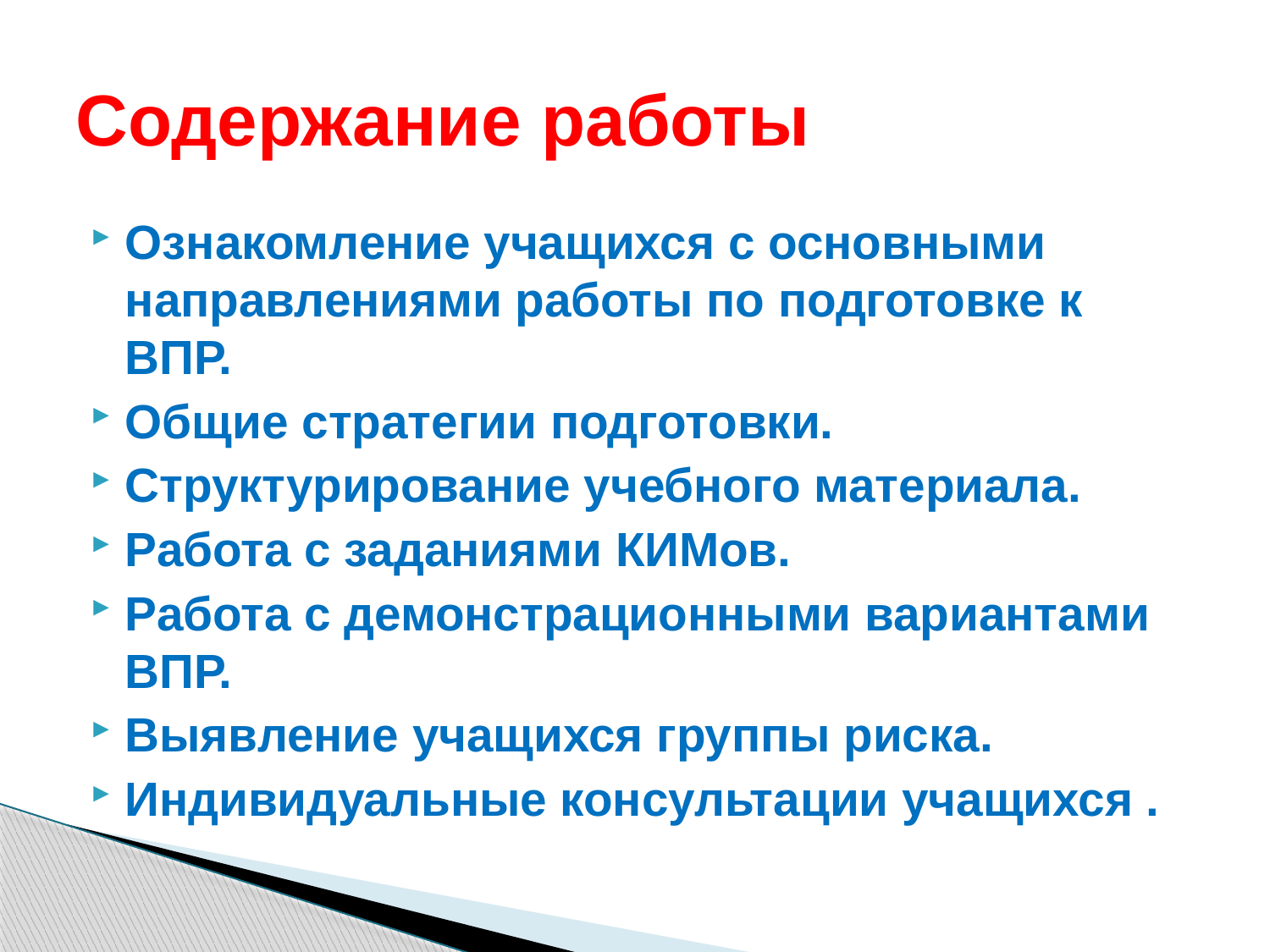

# Содержание работы
Ознакомление учащихся с основными направлениями работы по подготовке к ВПР.
Общие стратегии подготовки.
Структурирование учебного материала.
Работа с заданиями КИМов.
Работа с демонстрационными вариантами ВПР.
Выявление учащихся группы риска.
Индивидуальные консультации учащихся .